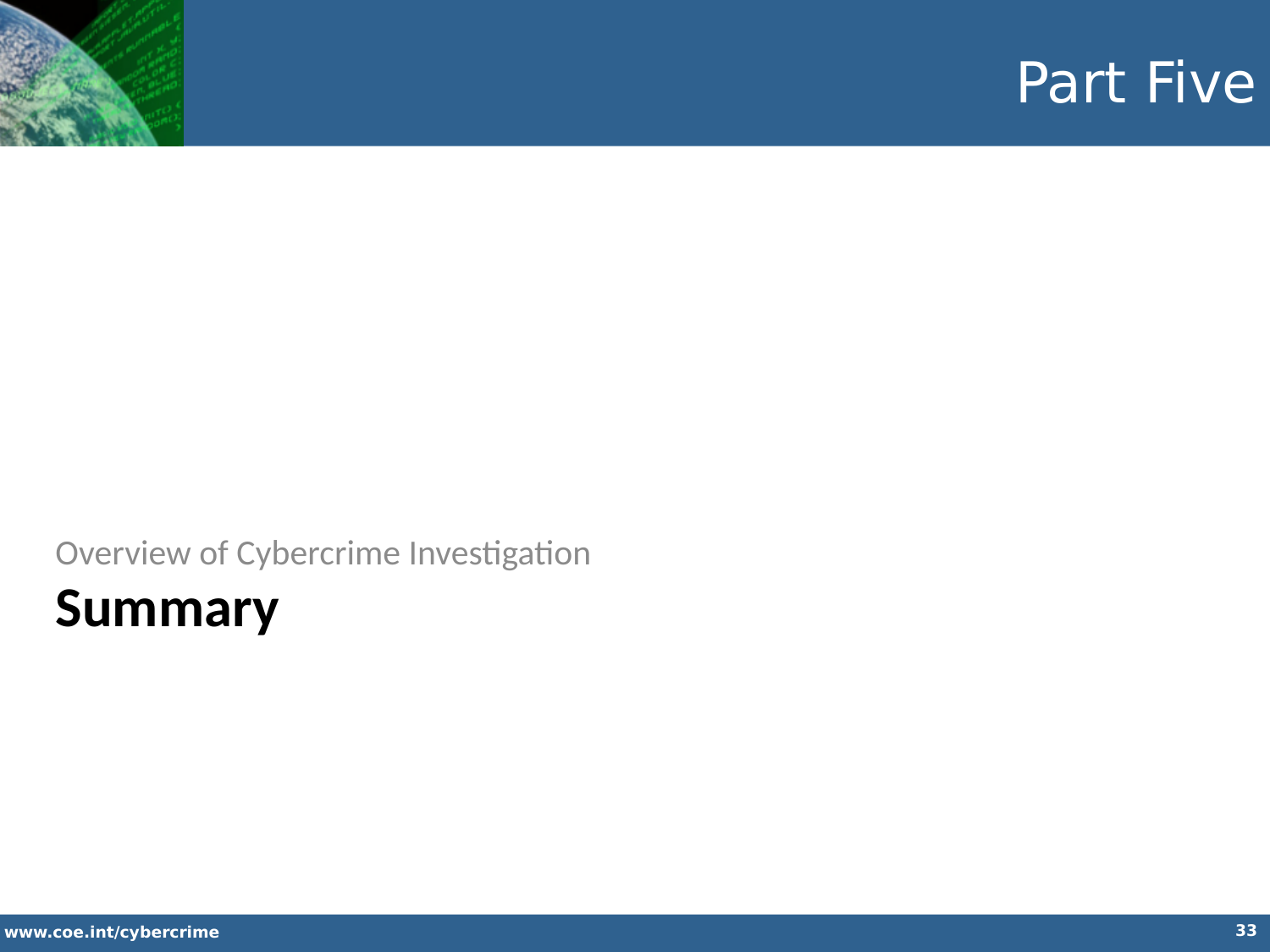

Part Five
Overview of Cybercrime Investigation
Summary
33